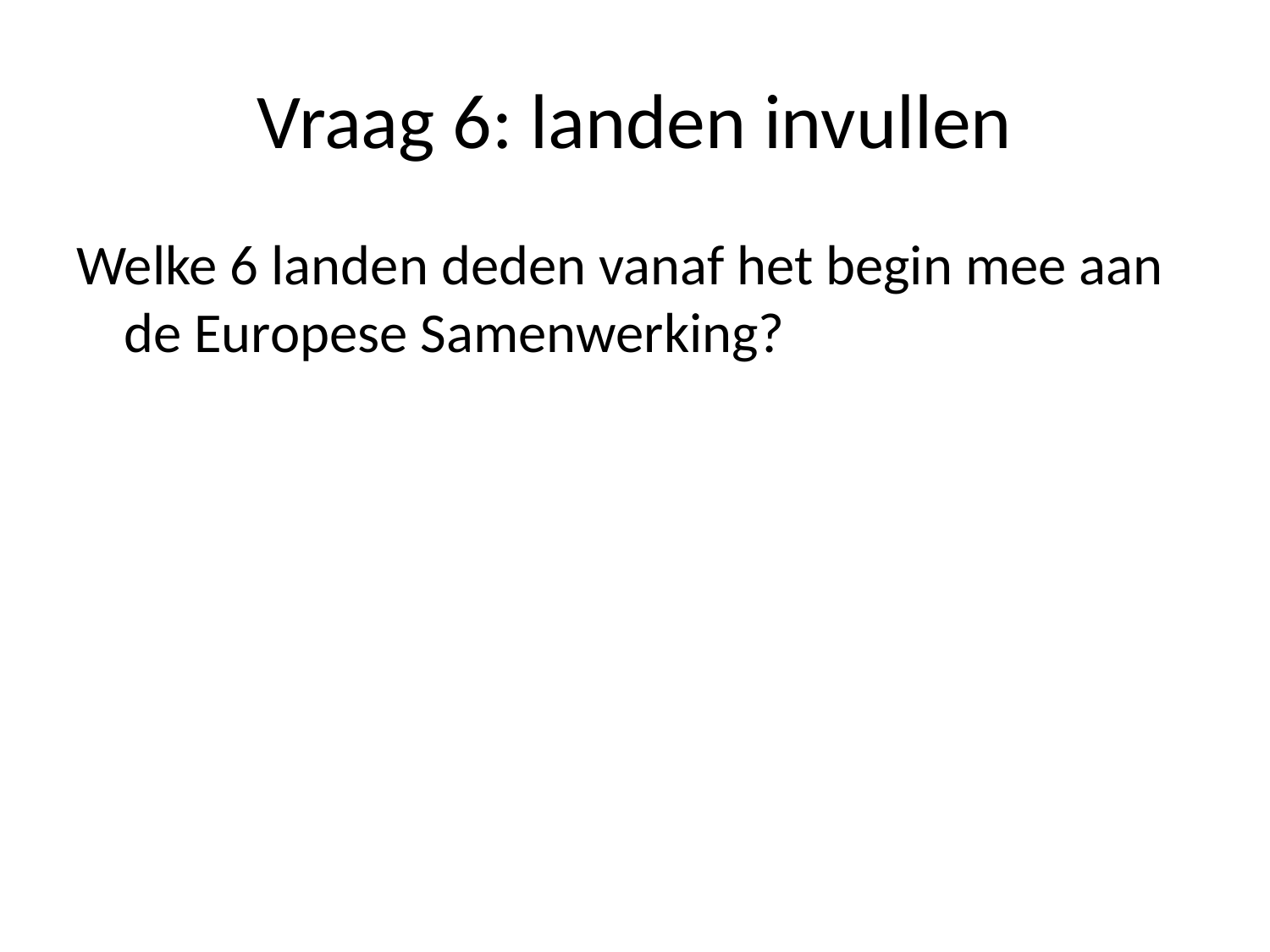

# Vraag 6: landen invullen
Welke 6 landen deden vanaf het begin mee aan de Europese Samenwerking?